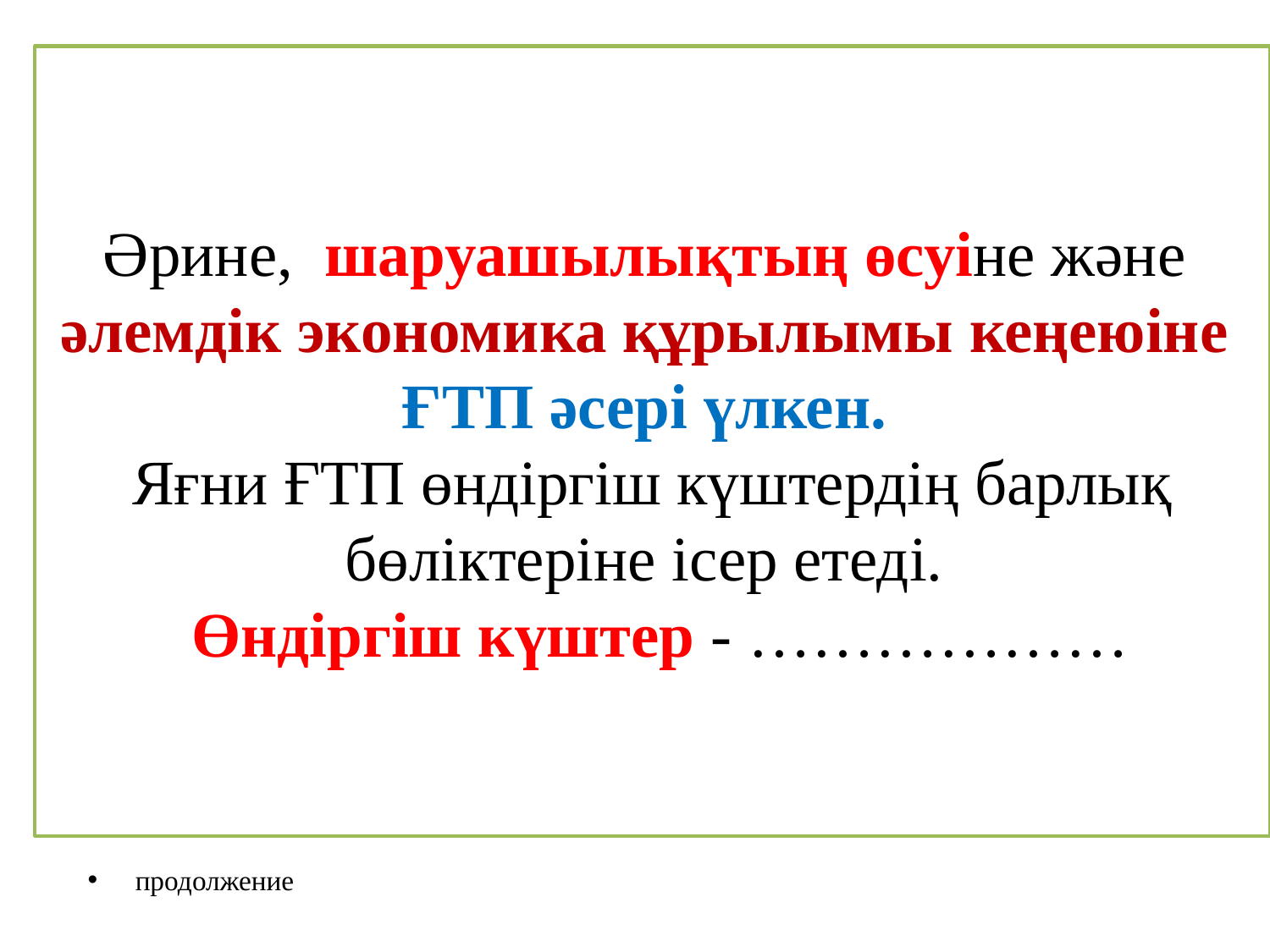

# Әрине,  шаруашылықтың өсуіне және әлемдік экономика құрылымы кеңеюіне ҒТП әсері үлкен. Яғни ҒТП өндіргіш күштердің барлық бөліктеріне ісер етеді. Өндіргіш күштер - ………………
продолжение